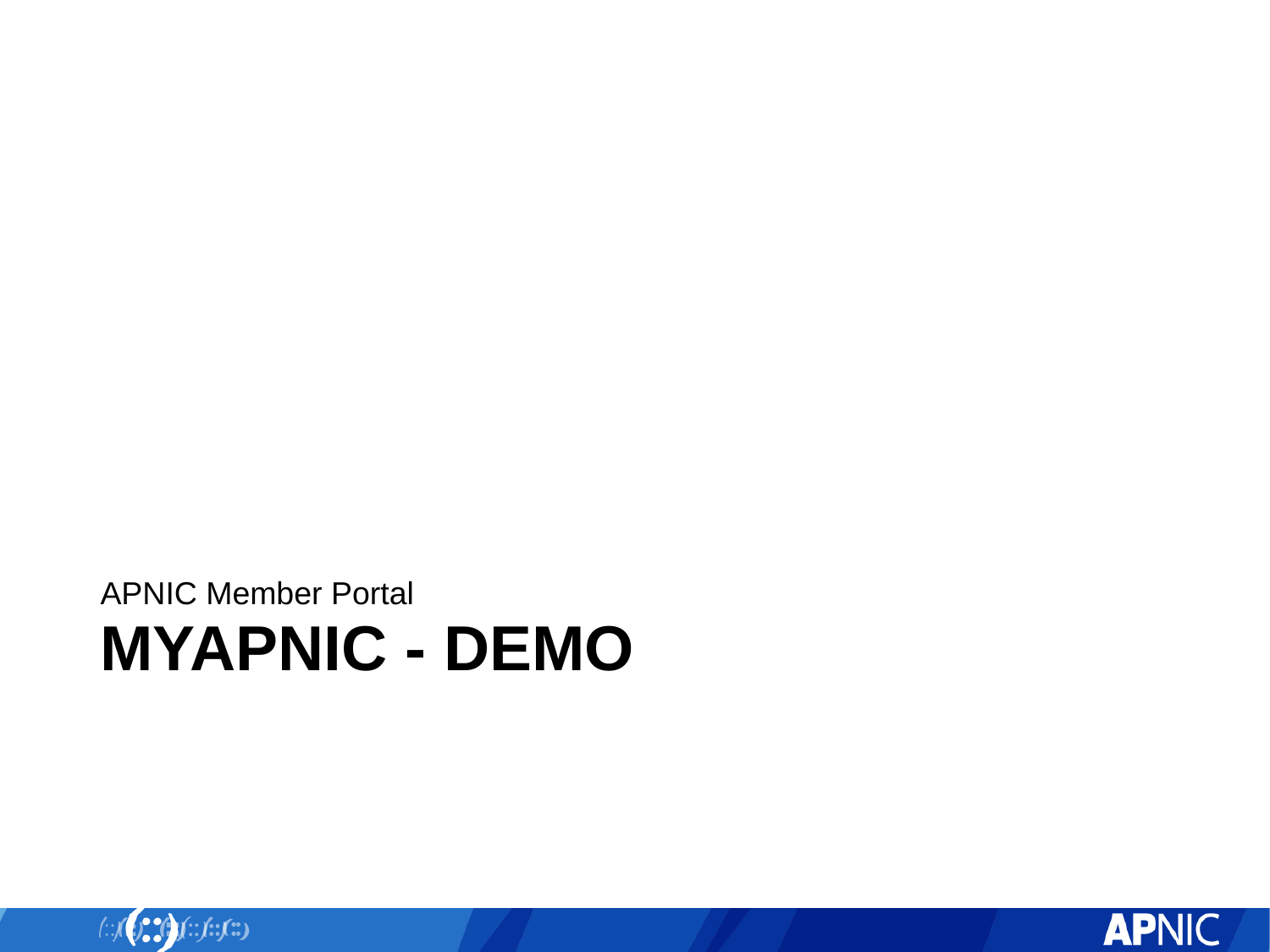

APNIC Member Portal
# Myapnic - DEMO